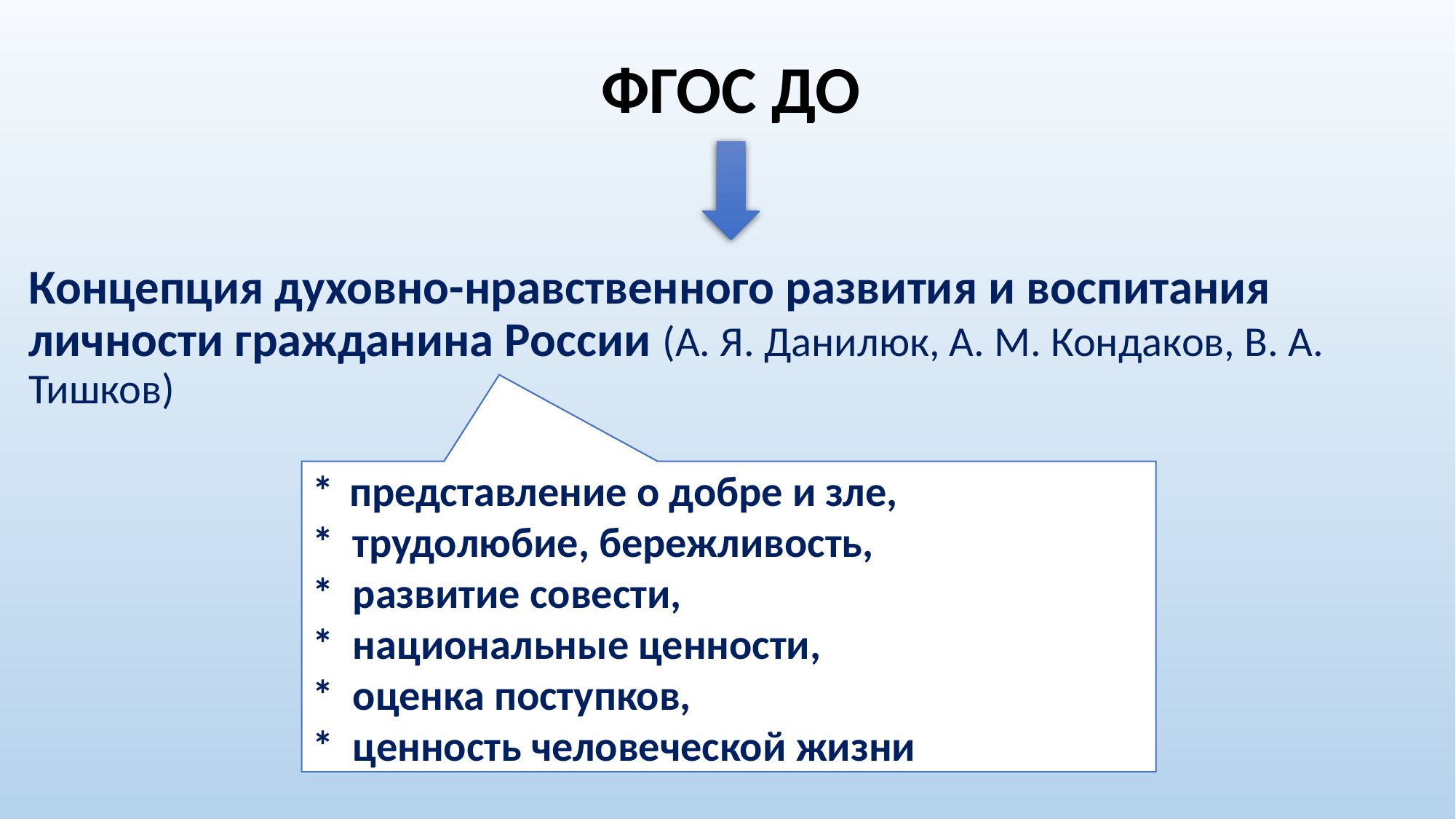

# ФГОС ДО

Концепция духовно-нравственного развития и воспитания личности гражданина России (А. Я. Данилюк, А. М. Кондаков, В. А. Тишков)

*  представление о добре и зле,
*  трудолюбие, бережливость,
*  развитие совести,
*  национальные ценности,
*  оценка поступков,
*  ценность человеческой жизни